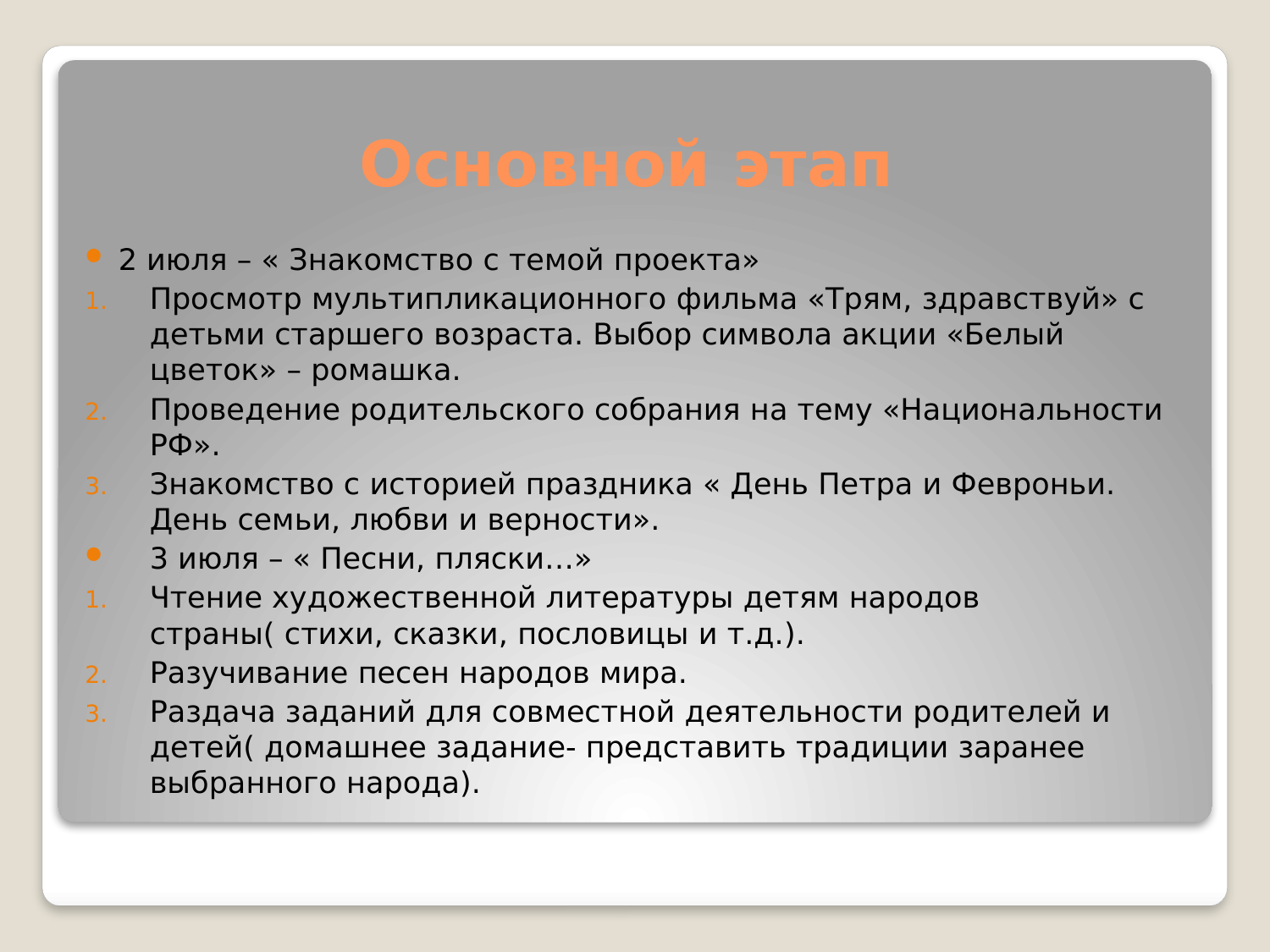

# Основной этап
2 июля – « Знакомство с темой проекта»
Просмотр мультипликационного фильма «Трям, здравствуй» с детьми старшего возраста. Выбор символа акции «Белый цветок» – ромашка.
Проведение родительского собрания на тему «Национальности РФ».
Знакомство с историей праздника « День Петра и Февроньи. День семьи, любви и верности».
3 июля – « Песни, пляски…»
Чтение художественной литературы детям народов страны( стихи, сказки, пословицы и т.д.).
Разучивание песен народов мира.
Раздача заданий для совместной деятельности родителей и детей( домашнее задание- представить традиции заранее выбранного народа).